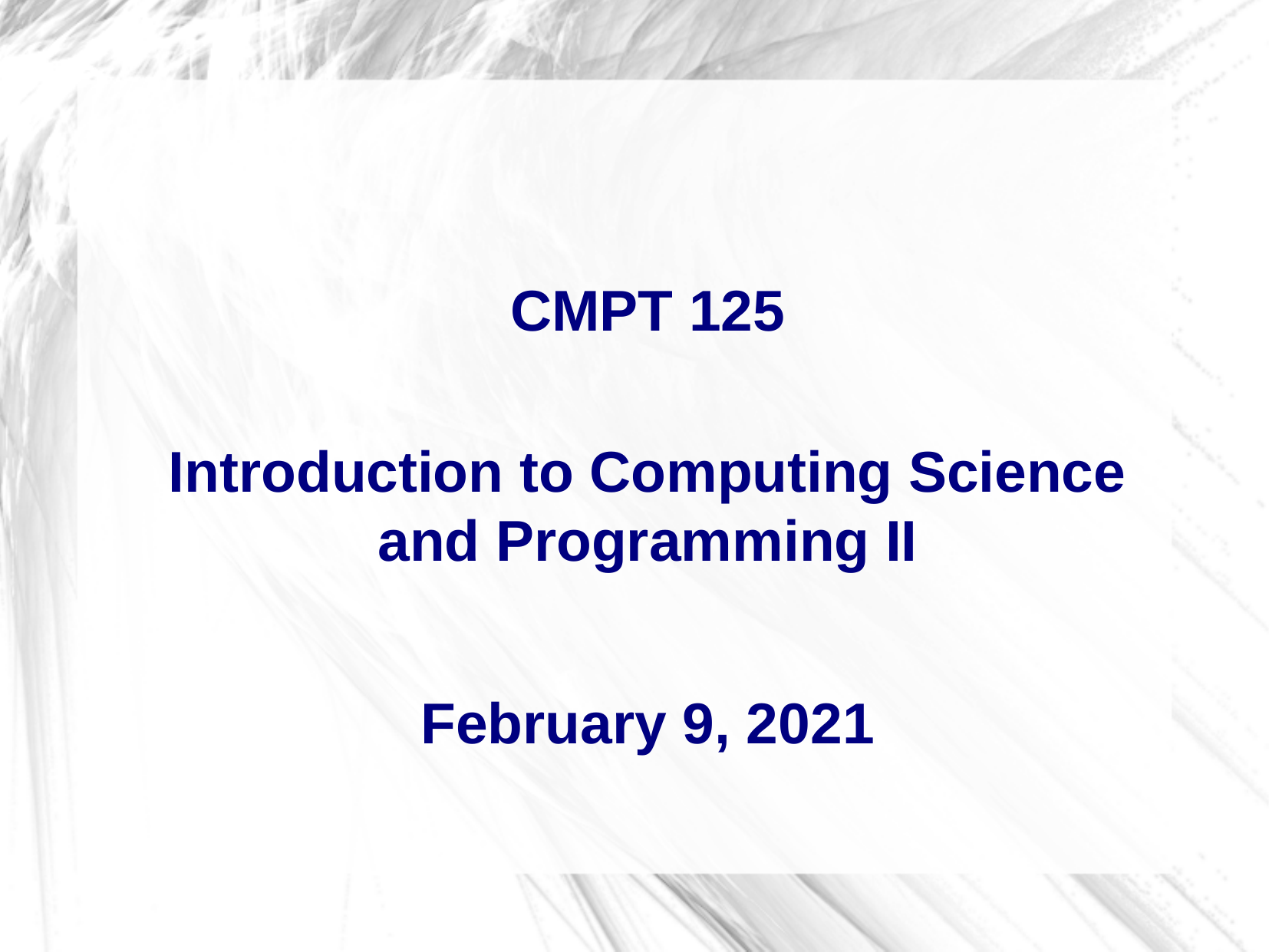

CMPT 125
Introduction to Computing Science
and Programming II

February 9, 2021